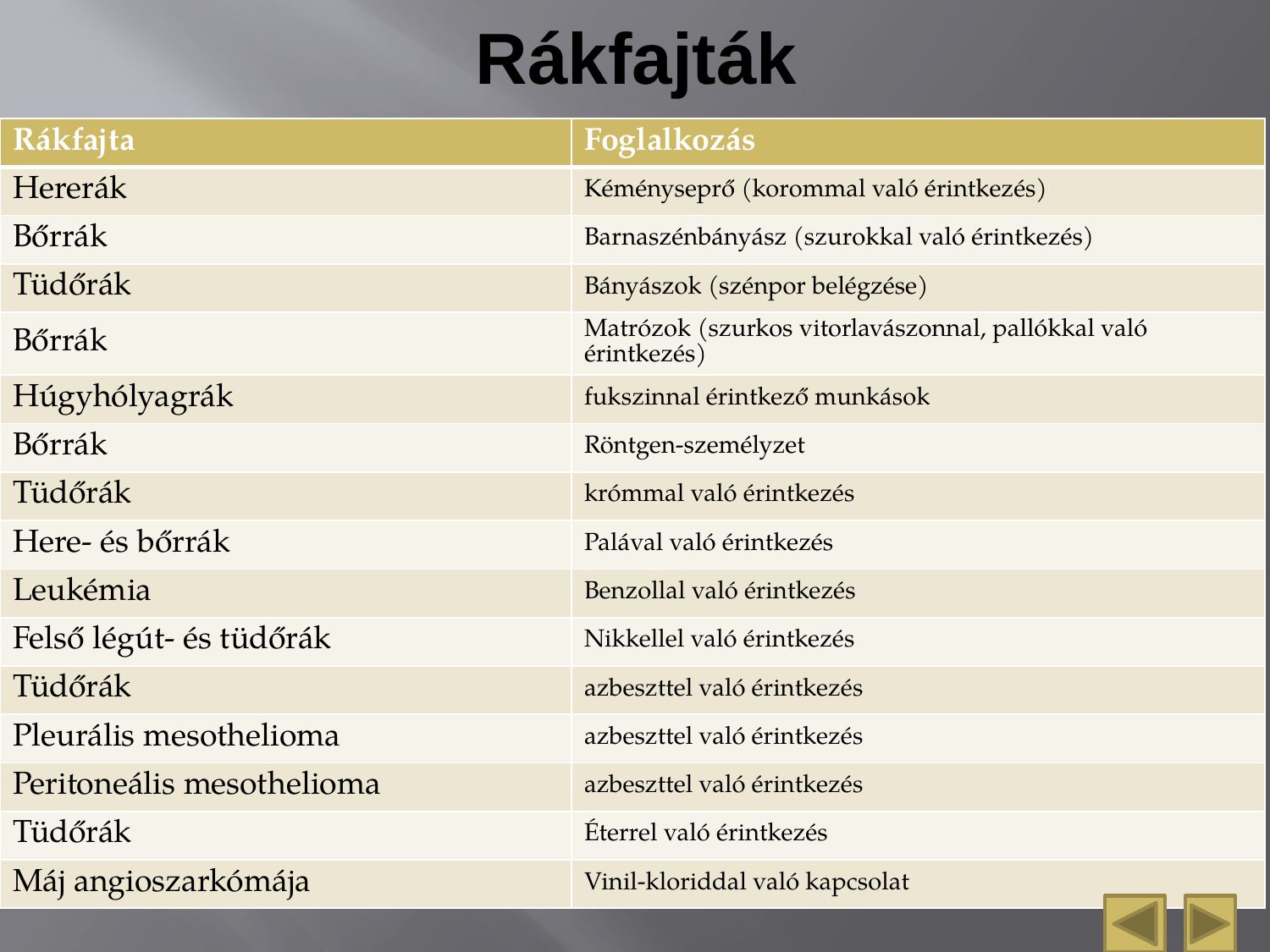

# Rákfajták
| Rákfajta | Foglalkozás |
| --- | --- |
| Hererák | Kéményseprő (korommal való érintkezés) |
| Bőrrák | Barnaszénbányász (szurokkal való érintkezés) |
| Tüdőrák | Bányászok (szénpor belégzése) |
| Bőrrák | Matrózok (szurkos vitorlavászonnal, pallókkal való érintkezés) |
| Húgyhólyagrák | fukszinnal érintkező munkások |
| Bőrrák | Röntgen-személyzet |
| Tüdőrák | krómmal való érintkezés |
| Here- és bőrrák | Palával való érintkezés |
| Leukémia | Benzollal való érintkezés |
| Felső légút- és tüdőrák | Nikkellel való érintkezés |
| Tüdőrák | azbeszttel való érintkezés |
| Pleurális mesothelioma | azbeszttel való érintkezés |
| Peritoneális mesothelioma | azbeszttel való érintkezés |
| Tüdőrák | Éterrel való érintkezés |
| Máj angioszarkómája | Vinil-kloriddal való kapcsolat |